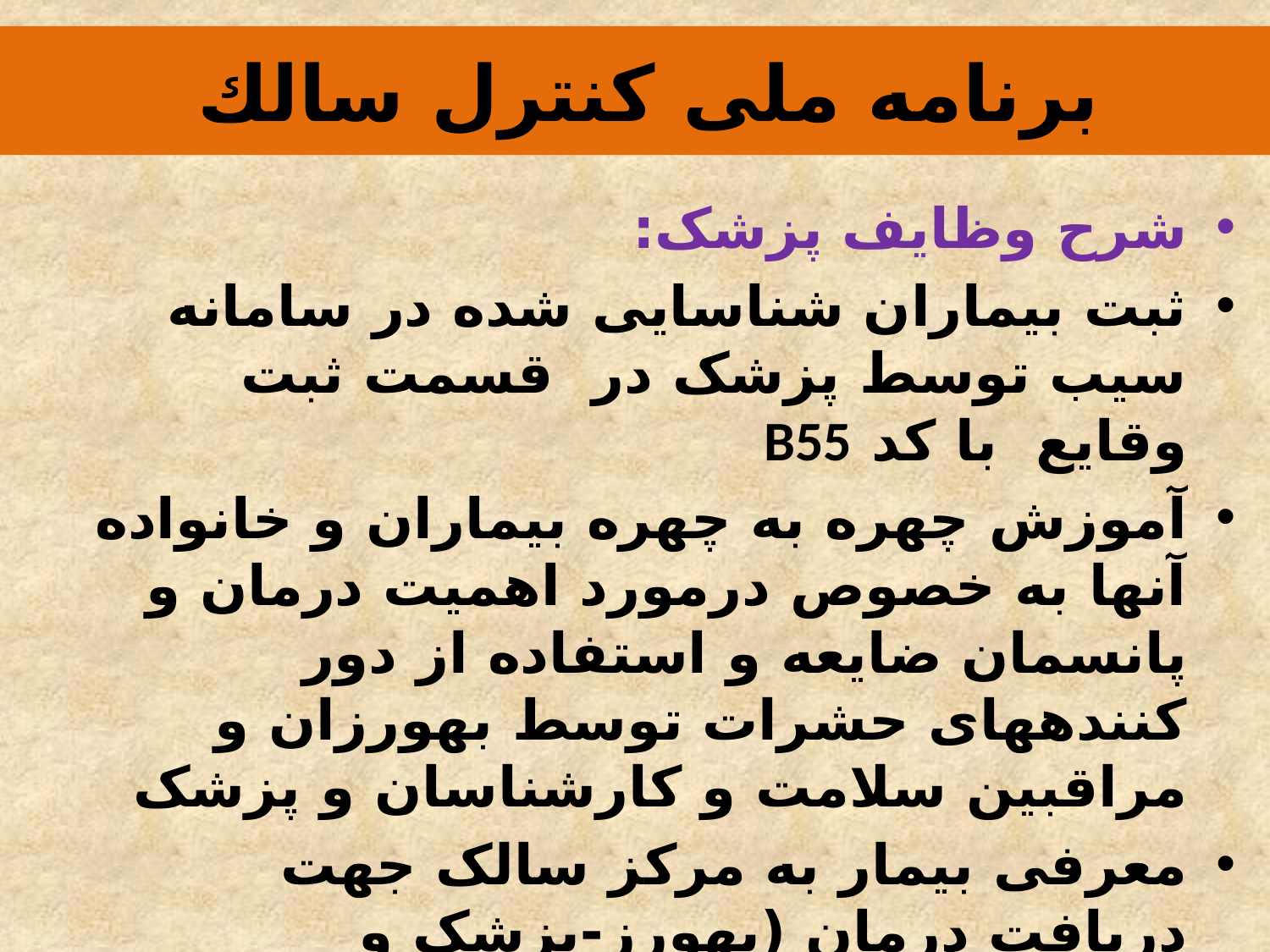

# برنامه ملی كنترل سالك
شرح وظایف پزشک:
ثبت بیماران شناسایی شده در سامانه سیب توسط پزشک در  قسمت ثبت وقایع  با کد B55
آموزش چهره به چهره بیماران و خانواده آن‏ها به خصوص درمورد اهمیت درمان و پانسمان ضایعه و استفاده از دور کننده‏های حشرات توسط بهورزان و مراقبین سلامت و کارشناسان و پزشک
معرفی بیمار به مرکز سالک جهت دریافت درمان (بهورز-پزشک و کارشناس بهداشتی مرکز)